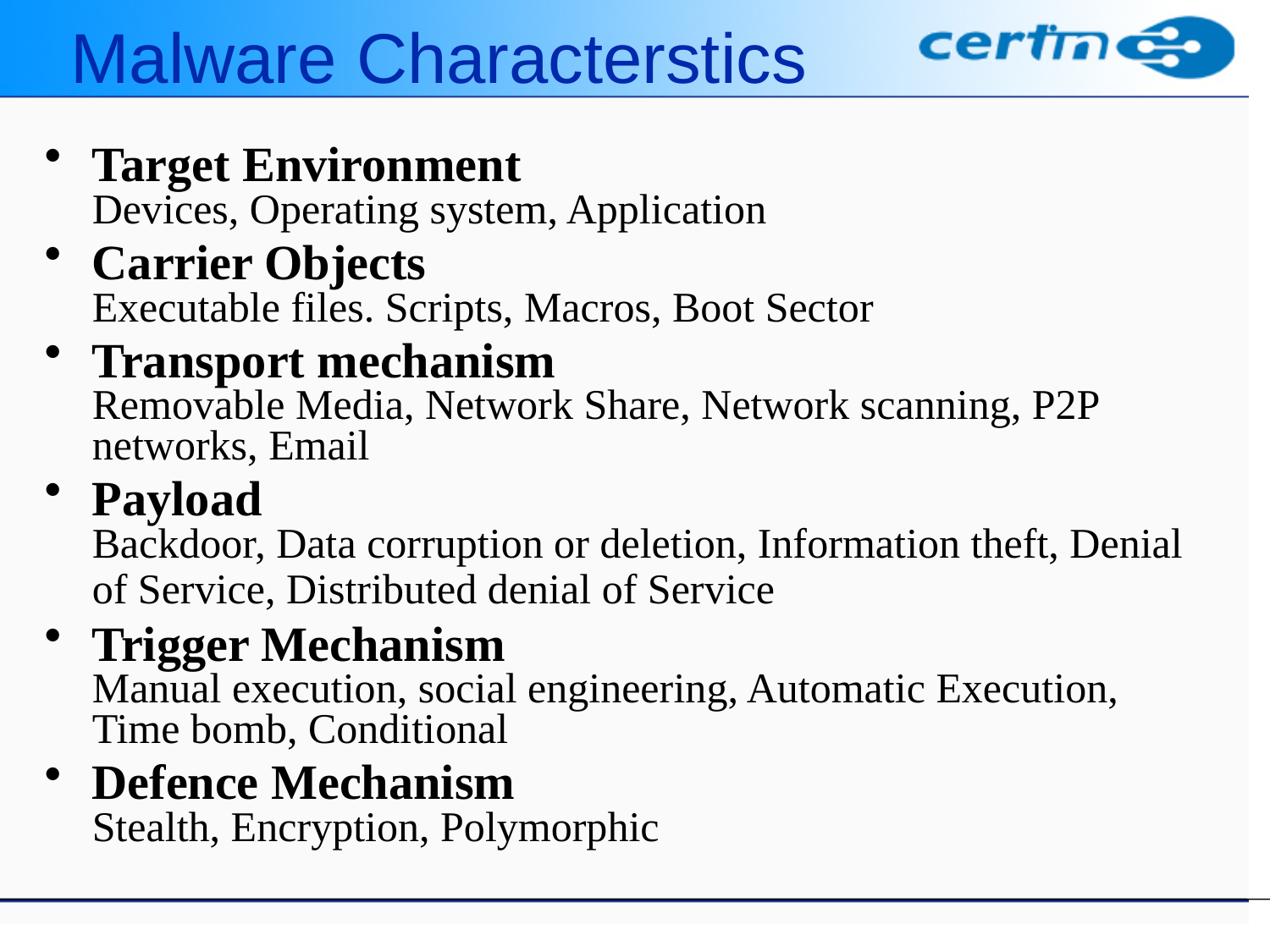

# Malware Characterstics
Target Environment
Devices, Operating system, Application
Carrier Objects
Executable files. Scripts, Macros, Boot Sector
Transport mechanism
Removable Media, Network Share, Network scanning, P2P networks, Email
Payload
Backdoor, Data corruption or deletion, Information theft, Denial of Service, Distributed denial of Service
Trigger Mechanism
Manual execution, social engineering, Automatic Execution, Time bomb, Conditional
Defence Mechanism
Stealth, Encryption, Polymorphic